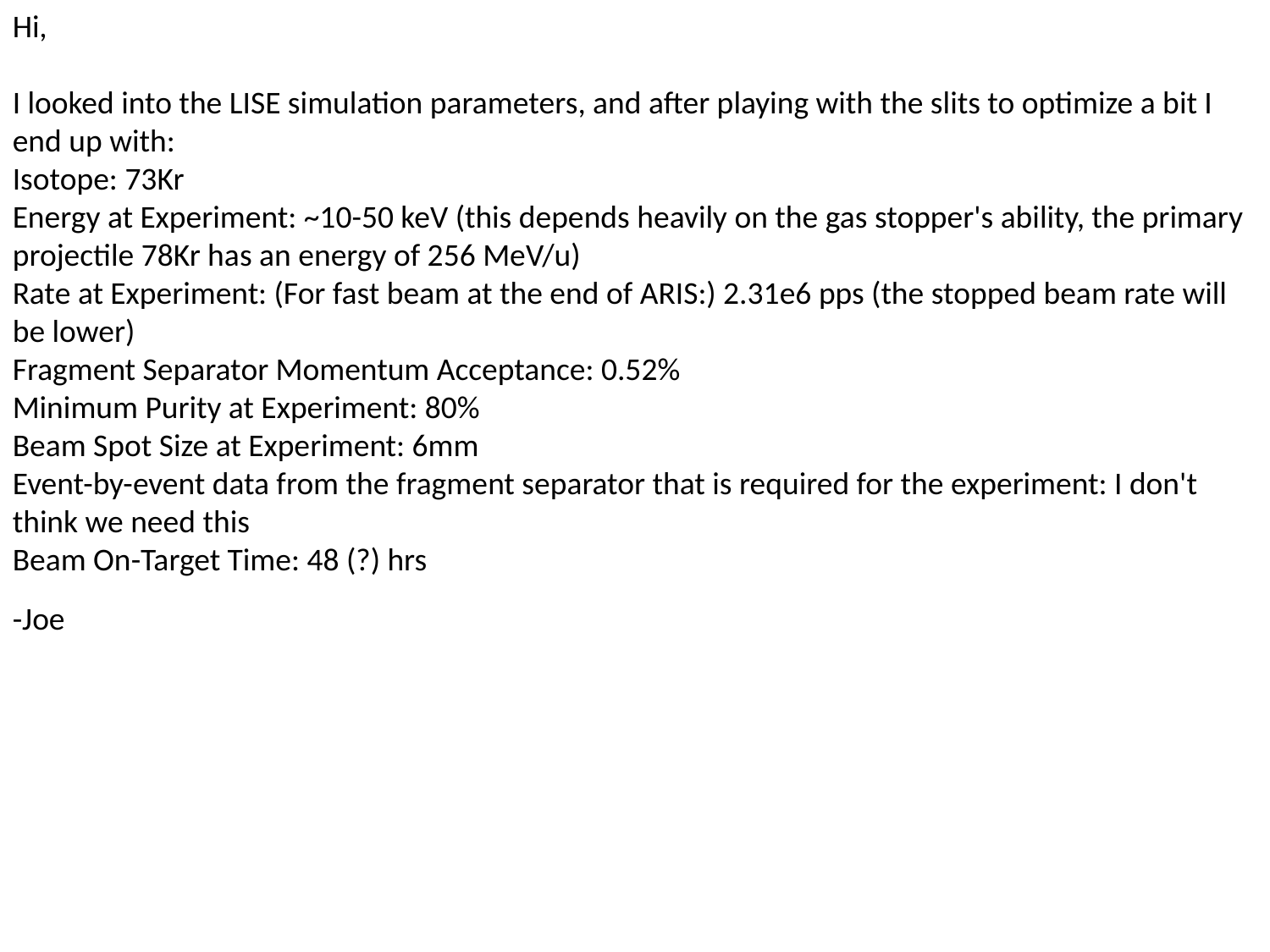

Hi,

I looked into the LISE simulation parameters, and after playing with the slits to optimize a bit I end up with:
Isotope: 73Kr
Energy at Experiment: ~10-50 keV (this depends heavily on the gas stopper's ability, the primary projectile 78Kr has an energy of 256 MeV/u)
Rate at Experiment: (For fast beam at the end of ARIS:) 2.31e6 pps (the stopped beam rate will be lower)
Fragment Separator Momentum Acceptance: 0.52%
Minimum Purity at Experiment: 80%
Beam Spot Size at Experiment: 6mm
Event-by-event data from the fragment separator that is required for the experiment: I don't think we need this
Beam On-Target Time: 48 (?) hrs
-Joe